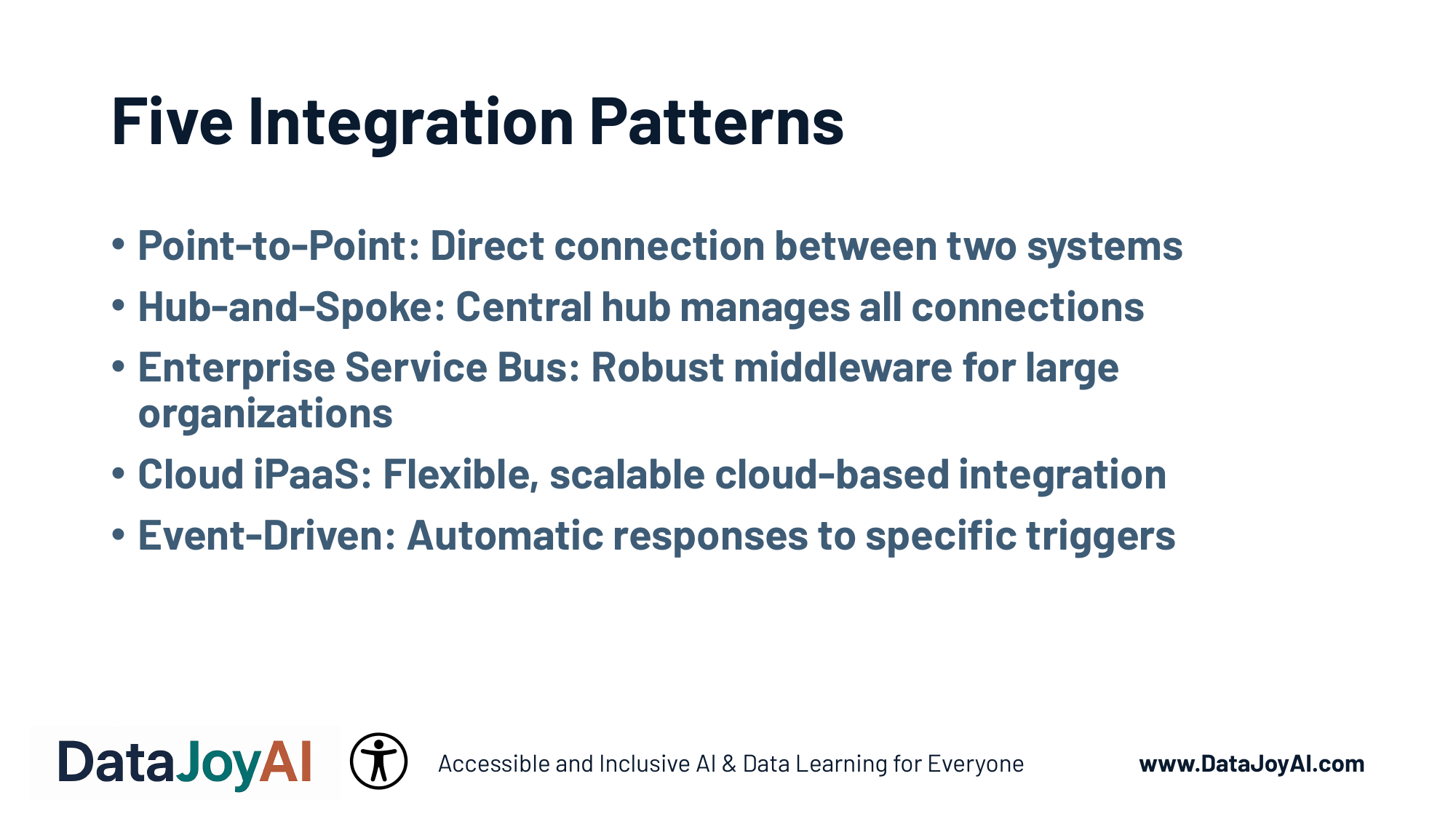

# Five Integration Patterns
Point-to-Point: Direct connection between two systems
Hub-and-Spoke: Central hub manages all connections
Enterprise Service Bus: Robust middleware for large organizations
Cloud iPaaS: Flexible, scalable cloud-based integration
Event-Driven: Automatic responses to specific triggers